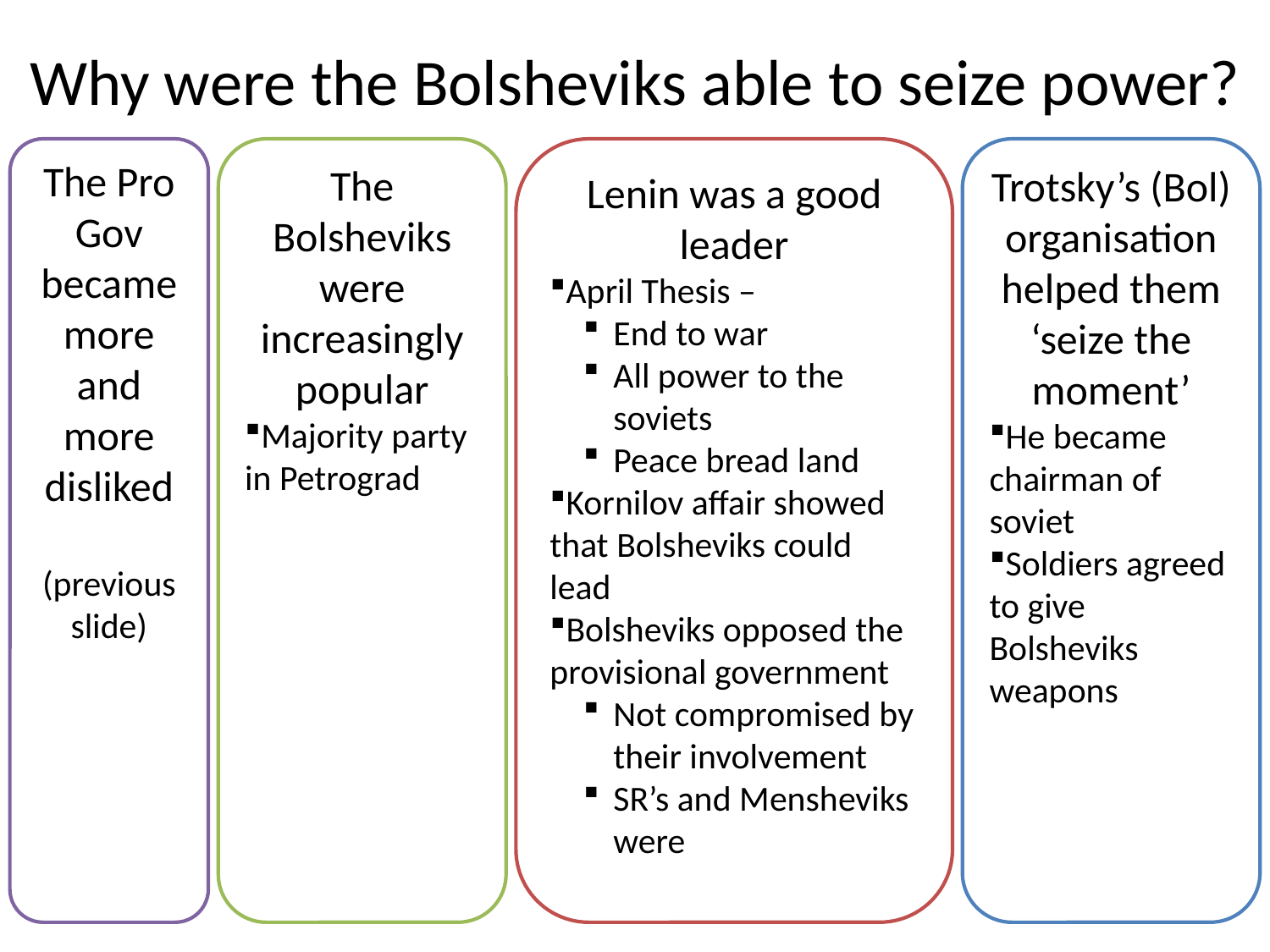

# Why were the Bolsheviks able to seize power?
The Pro Gov became more and more disliked

(previous slide)
The Bolsheviks were increasingly popular
Majority party in Petrograd
Lenin was a good leader
April Thesis –
End to war
All power to the soviets
Peace bread land
Kornilov affair showed that Bolsheviks could lead
Bolsheviks opposed the provisional government
Not compromised by their involvement
SR’s and Mensheviks were
Trotsky’s (Bol) organisation helped them ‘seize the moment’
He became chairman of soviet
Soldiers agreed to give Bolsheviks weapons